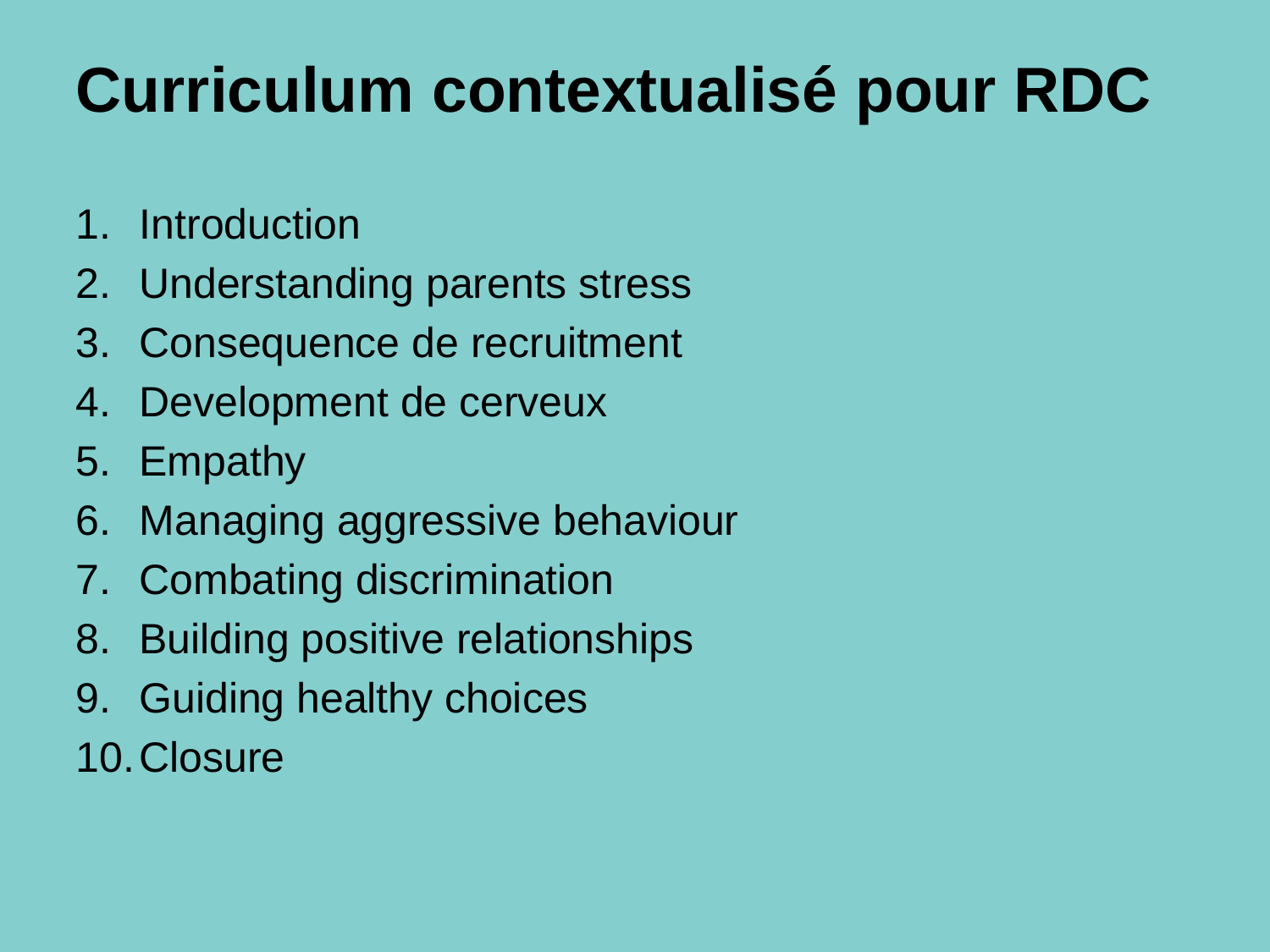

# Curriculum contextualisé pour RDC
Introduction
Understanding parents stress
Consequence de recruitment
Development de cerveux
Empathy
Managing aggressive behaviour
Combating discrimination
Building positive relationships
Guiding healthy choices
Closure